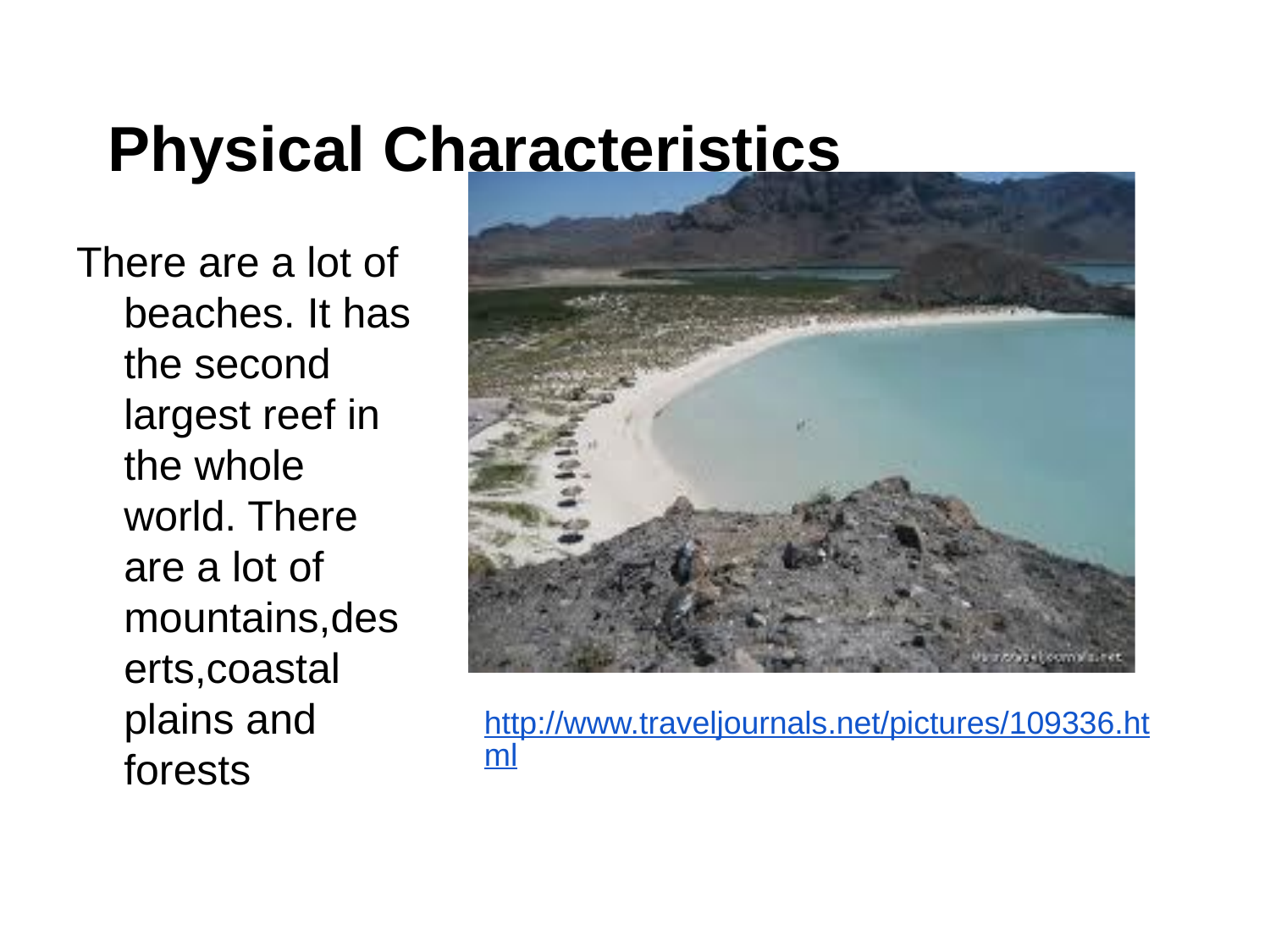

# Physical Characteristics

There are a lot of beaches. It has the second largest reef in the whole world. There are a lot of mountains,deserts,coastal plains and forests
http://www.traveljournals.net/pictures/109336.html